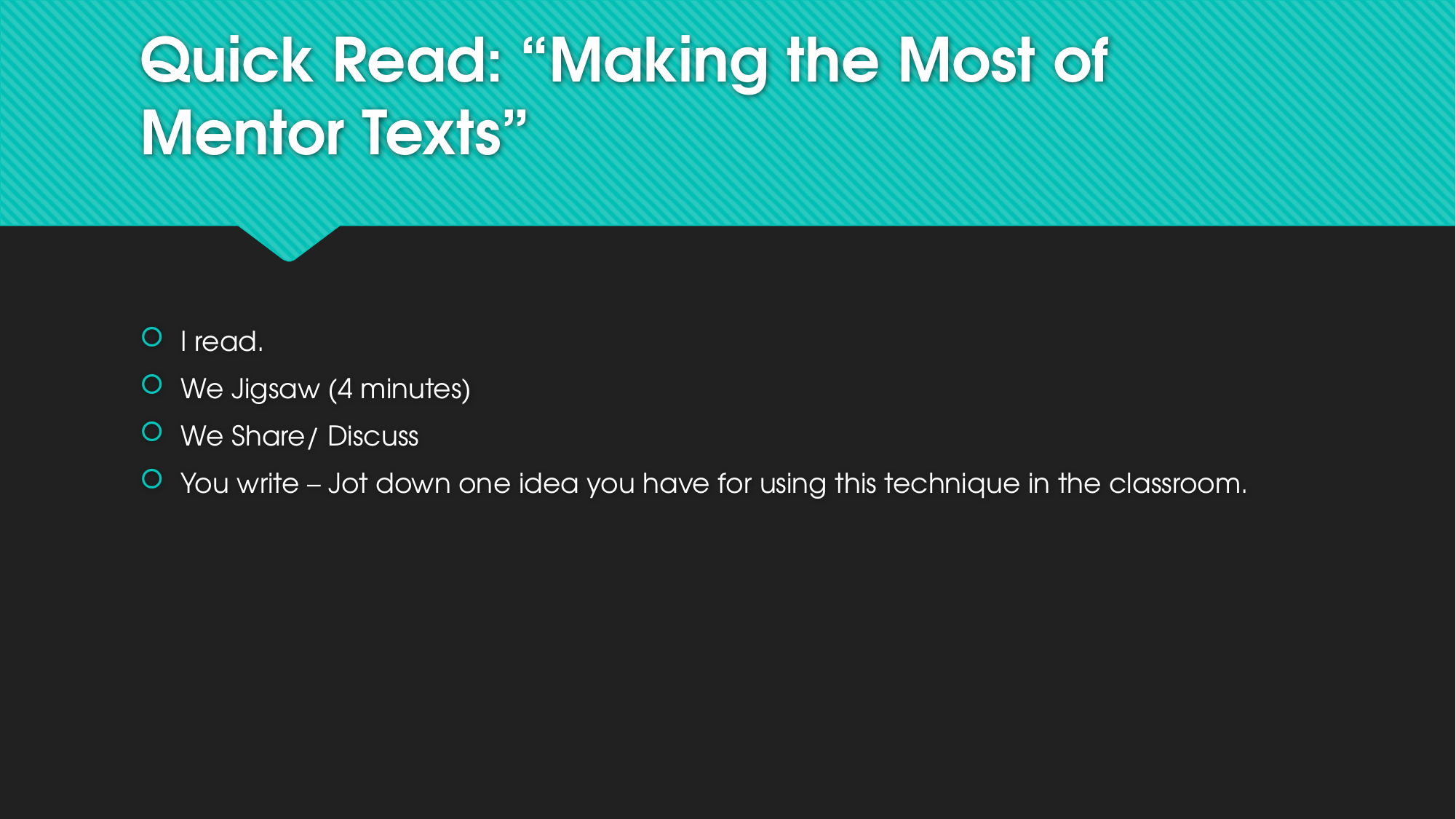

# Quick Read: “Making the Most of Mentor Texts”
I read.
We Jigsaw (4 minutes)
We Share/ Discuss
You write – Jot down one idea you have for using this technique in the classroom.